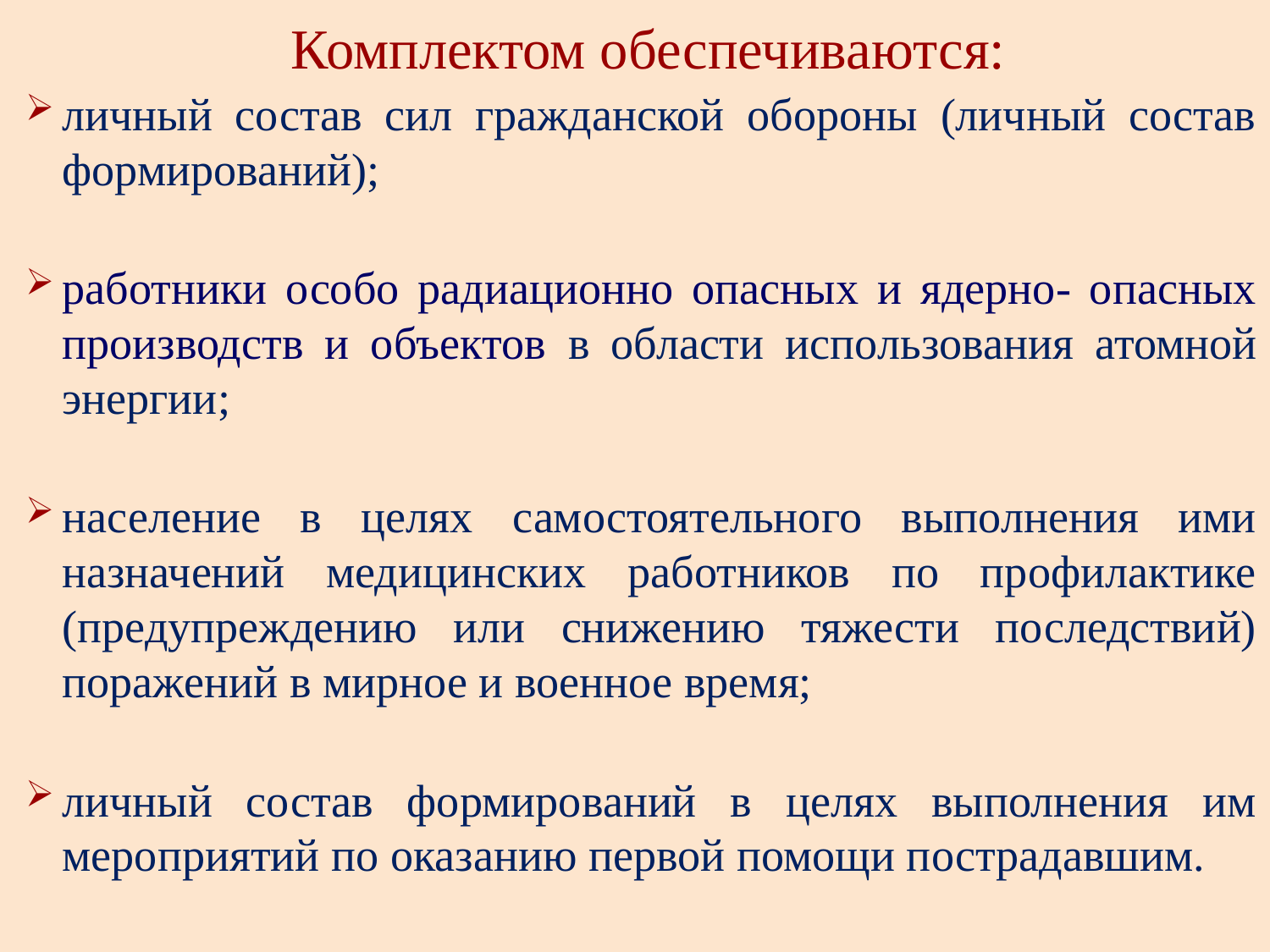

Комплектом обеспечиваются:
личный состав сил гражданской обороны (личный состав формирований);

работники особо радиационно опасных и ядерно- опасных производств и объектов в области использования атомной энергии;

население в целях самостоятельного выполнения ими назначений медицинских работников по профилактике (предупреждению или снижению тяжести последствий) поражений в мирное и военное время;

личный состав формирований в целях выполнения им мероприятий по оказанию первой помощи пострадавшим.